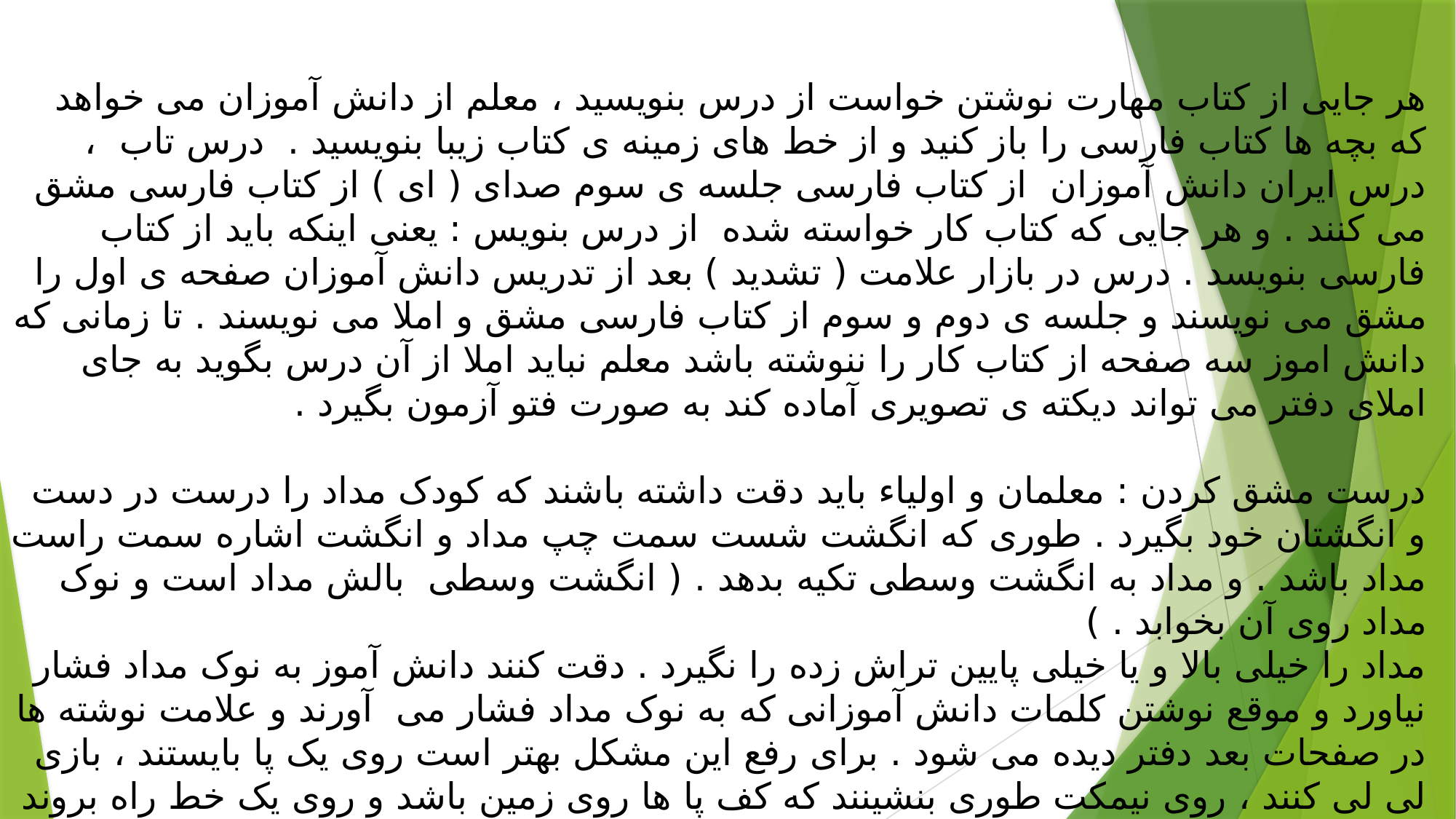

# هر جایی از کتاب مهارت نوشتن خواست از درس بنویسید ، معلم از دانش آموزان می خواهد که بچه ها کتاب فارسی را باز کنید و از خط های زمینه ی کتاب زیبا بنویسید .  درس تاب  ، درس ایران دانش آموزان  از کتاب فارسی جلسه ی سوم صدای ( ای ) از کتاب فارسی مشق می کنند . و هر جایی که کتاب کار خواسته شده  از درس بنویس : یعنی اینکه باید از کتاب فارسی بنویسد . درس در بازار علامت ( تشدید ) بعد از تدریس دانش آموزان صفحه ی اول را مشق می نویسند و جلسه ی دوم و سوم از کتاب فارسی مشق و املا می نویسند . تا زمانی که دانش اموز سه صفحه از کتاب کار را ننوشته باشد معلم نباید املا از آن درس بگوید به جای املای دفتر می تواند دیکته ی تصویری آماده کند به صورت فتو آزمون بگیرد . درست مشق کردن : معلمان و اولیاء باید دقت داشته باشند که کودک مداد را درست در دست و انگشتان خود بگیرد . طوری که انگشت شست سمت چپ مداد و انگشت اشاره سمت راست مداد باشد . و مداد به انگشت وسطی تکیه بدهد . ( انگشت وسطی  بالش مداد است و نوک مداد روی آن بخوابد . ) مداد را خیلی بالا و یا خیلی پایین تراش زده را نگیرد . دقت کنند دانش آموز به نوک مداد فشار نیاورد و موقع نوشتن کلمات دانش آموزانی که به نوک مداد فشار می  آورند و علامت نوشته ها در صفحات بعد دفتر دیده می شود . برای رفع این مشکل بهتر است روی یک پا بایستند ، بازی لی لی کنند ، روی نیمکت طوری بنشینند که کف پا ها روی زمین باشد و روی یک خط راه بروند .